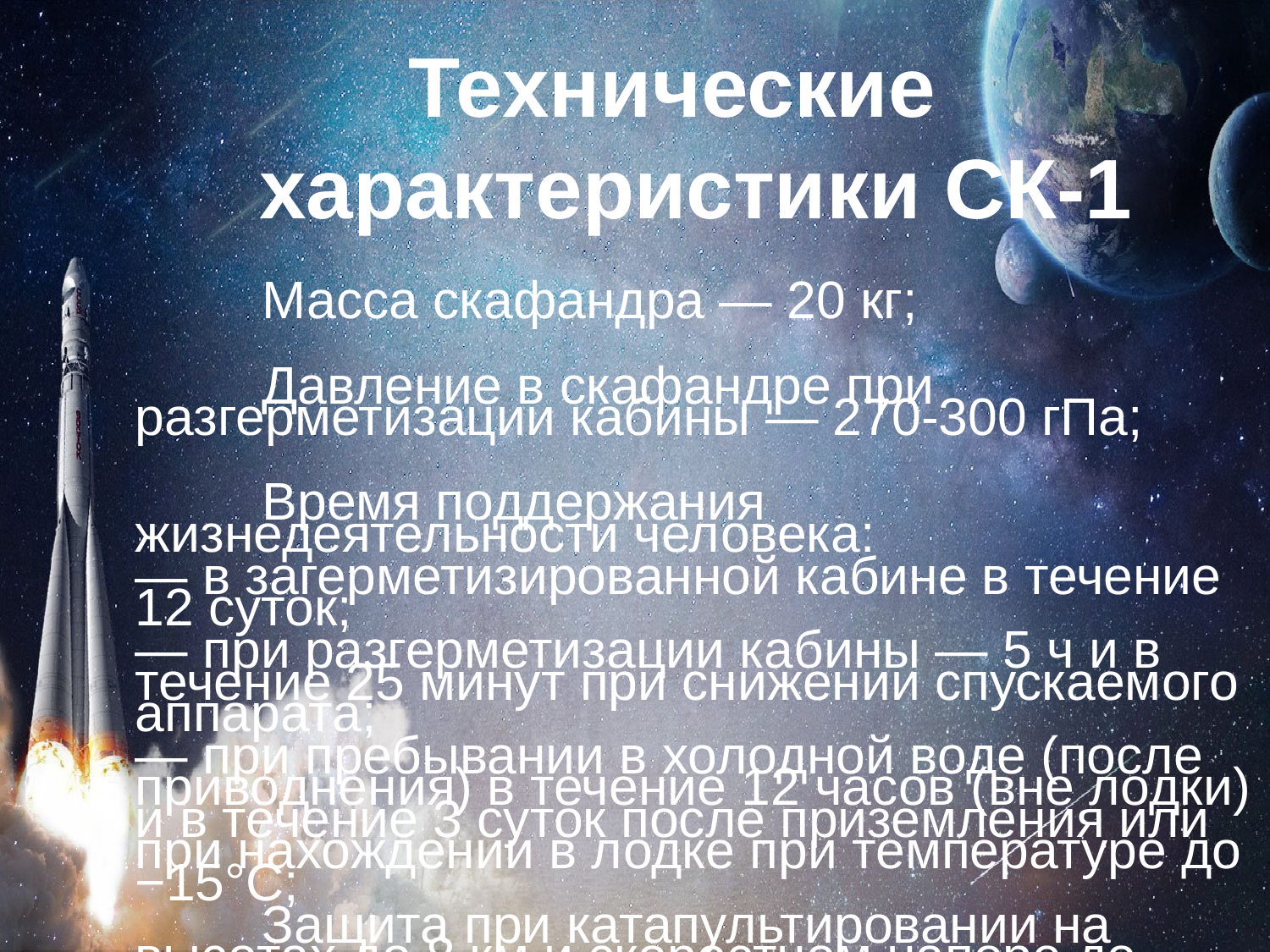

Технические характеристики СК-1

		Масса скафандра — 20 кг;

		Давление в скафандре при разгерметизации кабины — 270-300 гПа;

		Время поддержания жизнедеятельности человека:
	— в загерметизированной кабине в течение 12 суток;
	— при разгерметизации кабины — 5 ч и в течение 25 минут при снижении спускаемого аппарата;
	— при пребывании в холодной воде (после приводнения) в течение 12 часов (вне лодки) и в течение 3 суток после приземления или при нахождении в лодке при температуре до −15°С;
	 	Защита при катапультировании на высотах до 8 км и скоростном напоре до 2800 кг/см².